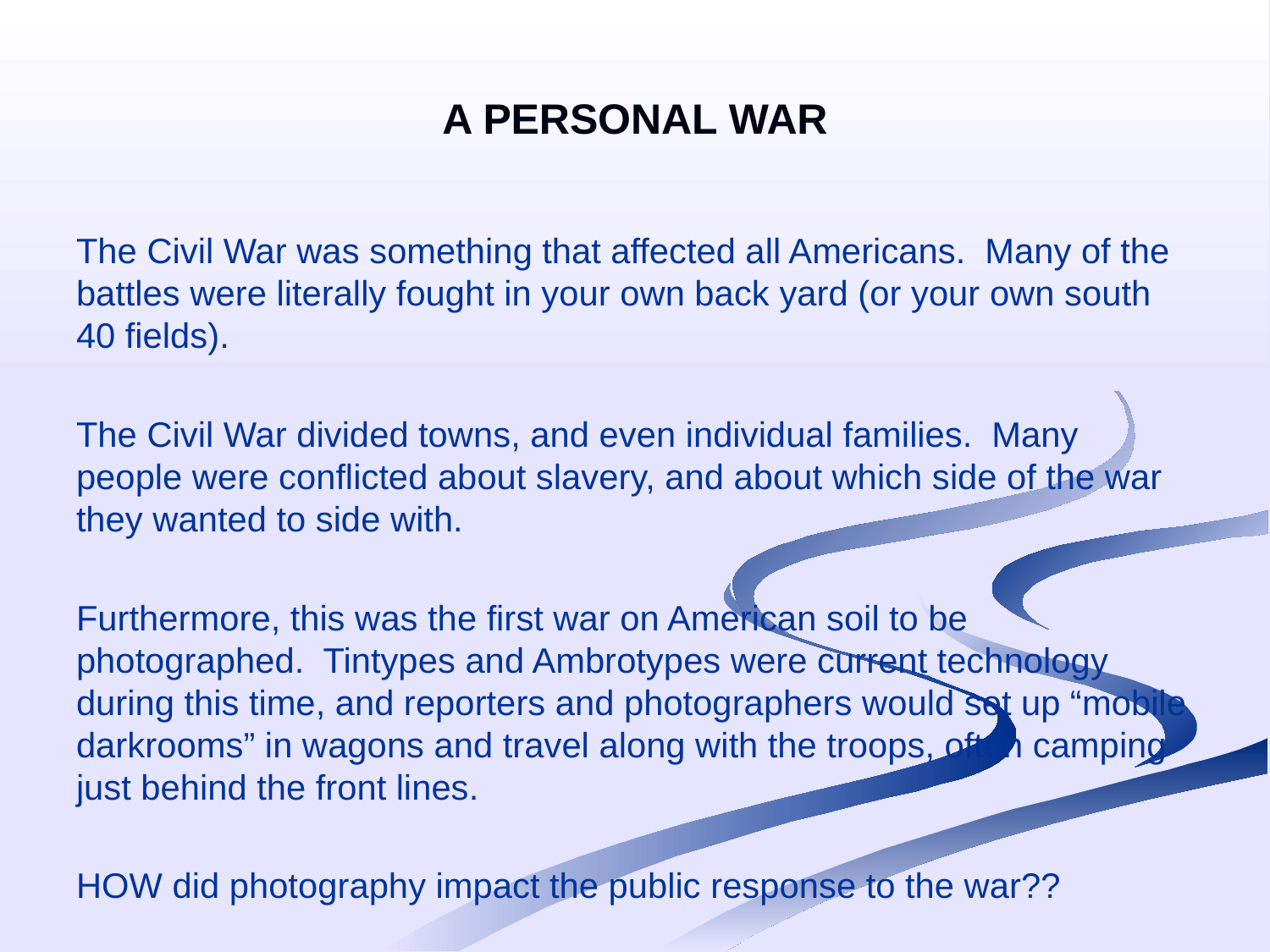

# A Personal War
The Civil War was something that affected all Americans.  Many of the battles were literally fought in your own back yard (or your own south 40 fields).

The Civil War divided towns, and even individual families.  Many people were conflicted about slavery, and about which side of the war they wanted to side with.

Furthermore, this was the first war on American soil to be photographed.  Tintypes and Ambrotypes were current technology during this time, and reporters and photographers would set up “mobile darkrooms” in wagons and travel along with the troops, often camping just behind the front lines.

HOW did photography impact the public response to the war??